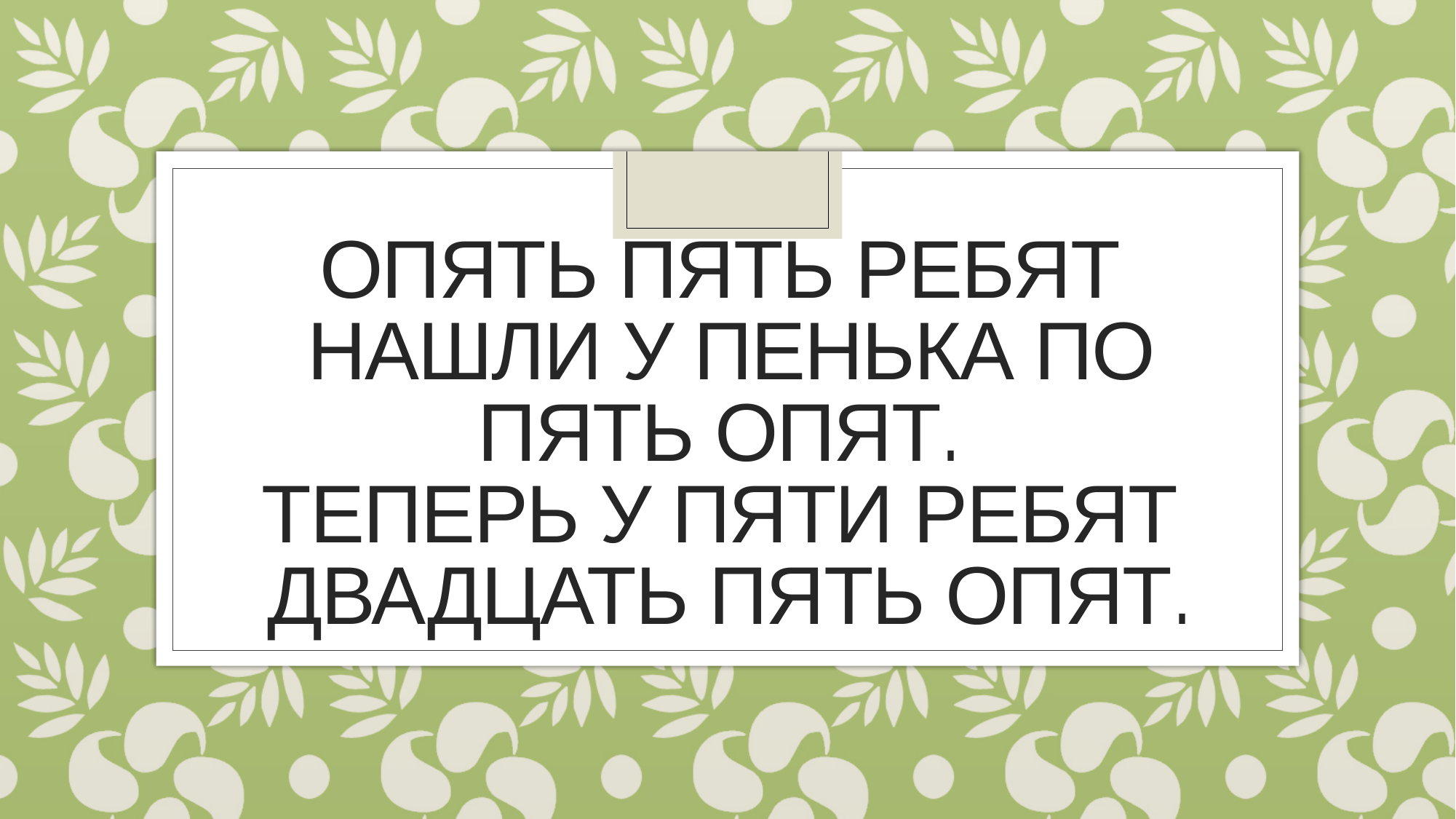

# Опять пять ребят  Нашли у пенька по пять опят.  Теперь у пяти ребят  Двадцать пять опят.